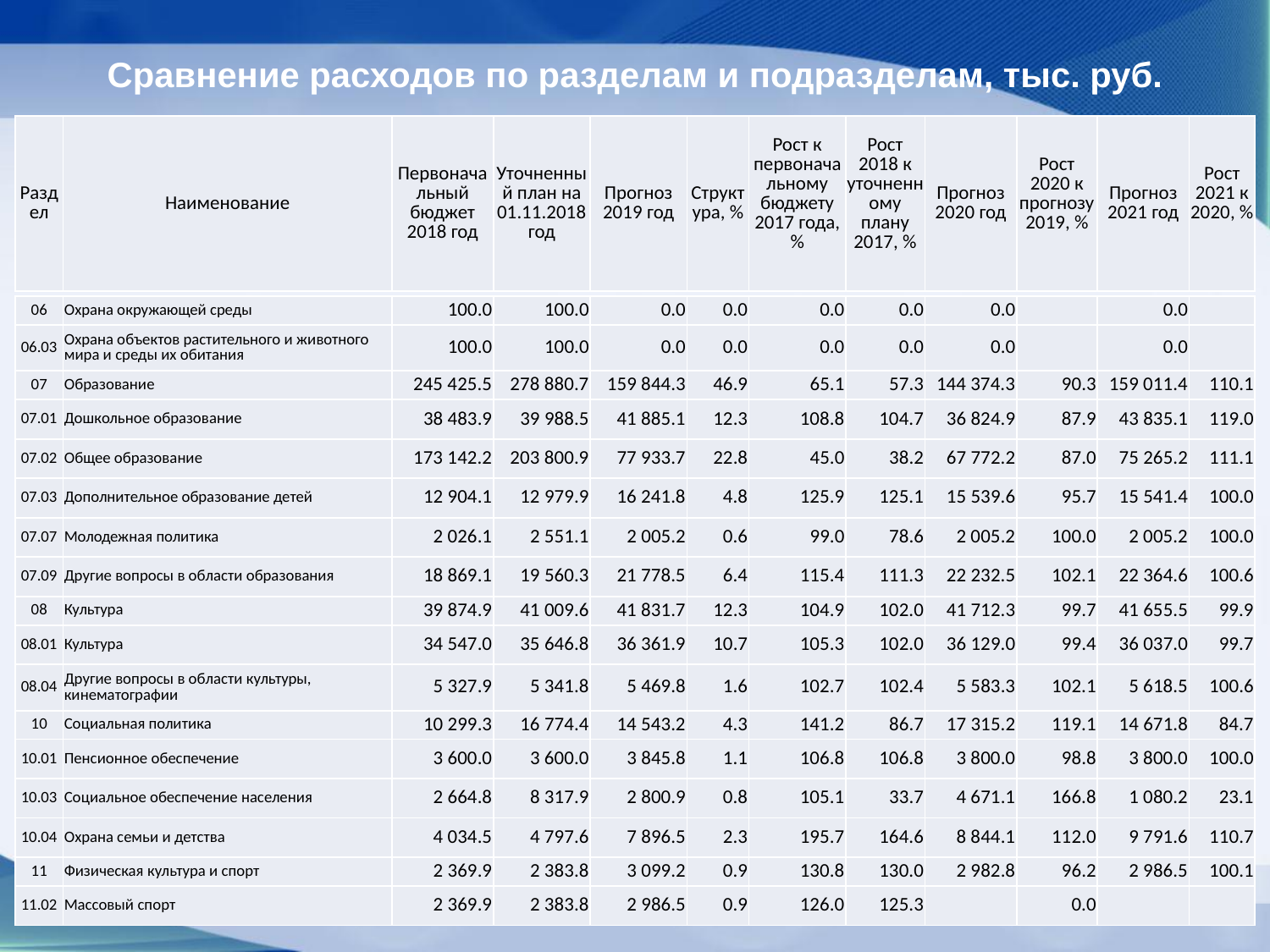

Сравнение расходов по разделам и подразделам, тыс. руб.
| Раздел | Наименование | Первоначальный бюджет 2018 год | Уточненный план на 01.11.2018 год | Прогноз 2019 год | Структура, % | Рост к первоначальному бюджету 2017 года, % | Рост 2018 к уточненному плану 2017, % | Прогноз 2020 год | Рост 2020 к прогнозу 2019, % | Прогноз 2021 год | Рост 2021 к 2020, % |
| --- | --- | --- | --- | --- | --- | --- | --- | --- | --- | --- | --- |
| 06 | Охрана окружающей среды | 100.0 | 100.0 | 0.0 | 0.0 | 0.0 | 0.0 | 0.0 |  | 0.0 |  |
| --- | --- | --- | --- | --- | --- | --- | --- | --- | --- | --- | --- |
| 06.03 | Охрана объектов растительного и животного мира и среды их обитания | 100.0 | 100.0 | 0.0 | 0.0 | 0.0 | 0.0 | 0.0 |  | 0.0 |  |
| 07 | Образование | 245 425.5 | 278 880.7 | 159 844.3 | 46.9 | 65.1 | 57.3 | 144 374.3 | 90.3 | 159 011.4 | 110.1 |
| 07.01 | Дошкольное образование | 38 483.9 | 39 988.5 | 41 885.1 | 12.3 | 108.8 | 104.7 | 36 824.9 | 87.9 | 43 835.1 | 119.0 |
| 07.02 | Общее образование | 173 142.2 | 203 800.9 | 77 933.7 | 22.8 | 45.0 | 38.2 | 67 772.2 | 87.0 | 75 265.2 | 111.1 |
| 07.03 | Дополнительное образование детей | 12 904.1 | 12 979.9 | 16 241.8 | 4.8 | 125.9 | 125.1 | 15 539.6 | 95.7 | 15 541.4 | 100.0 |
| 07.07 | Молодежная политика | 2 026.1 | 2 551.1 | 2 005.2 | 0.6 | 99.0 | 78.6 | 2 005.2 | 100.0 | 2 005.2 | 100.0 |
| 07.09 | Другие вопросы в области образования | 18 869.1 | 19 560.3 | 21 778.5 | 6.4 | 115.4 | 111.3 | 22 232.5 | 102.1 | 22 364.6 | 100.6 |
| 08 | Культура | 39 874.9 | 41 009.6 | 41 831.7 | 12.3 | 104.9 | 102.0 | 41 712.3 | 99.7 | 41 655.5 | 99.9 |
| 08.01 | Культура | 34 547.0 | 35 646.8 | 36 361.9 | 10.7 | 105.3 | 102.0 | 36 129.0 | 99.4 | 36 037.0 | 99.7 |
| 08.04 | Другие вопросы в области культуры, кинематографии | 5 327.9 | 5 341.8 | 5 469.8 | 1.6 | 102.7 | 102.4 | 5 583.3 | 102.1 | 5 618.5 | 100.6 |
| 10 | Социальная политика | 10 299.3 | 16 774.4 | 14 543.2 | 4.3 | 141.2 | 86.7 | 17 315.2 | 119.1 | 14 671.8 | 84.7 |
| 10.01 | Пенсионное обеспечение | 3 600.0 | 3 600.0 | 3 845.8 | 1.1 | 106.8 | 106.8 | 3 800.0 | 98.8 | 3 800.0 | 100.0 |
| 10.03 | Социальное обеспечение населения | 2 664.8 | 8 317.9 | 2 800.9 | 0.8 | 105.1 | 33.7 | 4 671.1 | 166.8 | 1 080.2 | 23.1 |
| 10.04 | Охрана семьи и детства | 4 034.5 | 4 797.6 | 7 896.5 | 2.3 | 195.7 | 164.6 | 8 844.1 | 112.0 | 9 791.6 | 110.7 |
| 11 | Физическая культура и спорт | 2 369.9 | 2 383.8 | 3 099.2 | 0.9 | 130.8 | 130.0 | 2 982.8 | 96.2 | 2 986.5 | 100.1 |
| 11.02 | Массовый спорт | 2 369.9 | 2 383.8 | 2 986.5 | 0.9 | 126.0 | 125.3 |  | 0.0 |  |  |